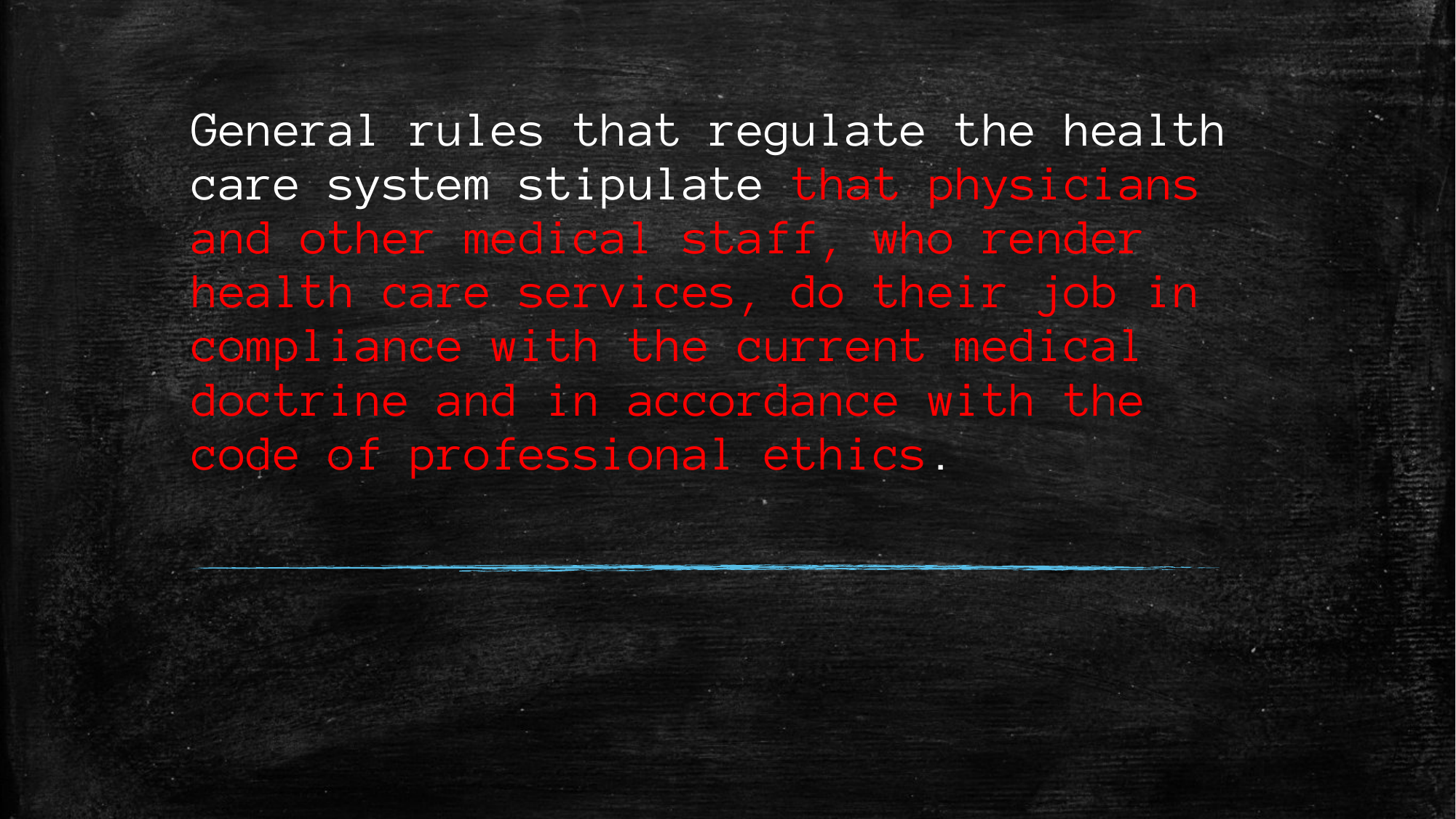

# General rules that regulate the health care system stipulate that physicians and other medical staff, who render health care services, do their job in compliance with the current medical doctrine and in accordance with the code of professional ethics.